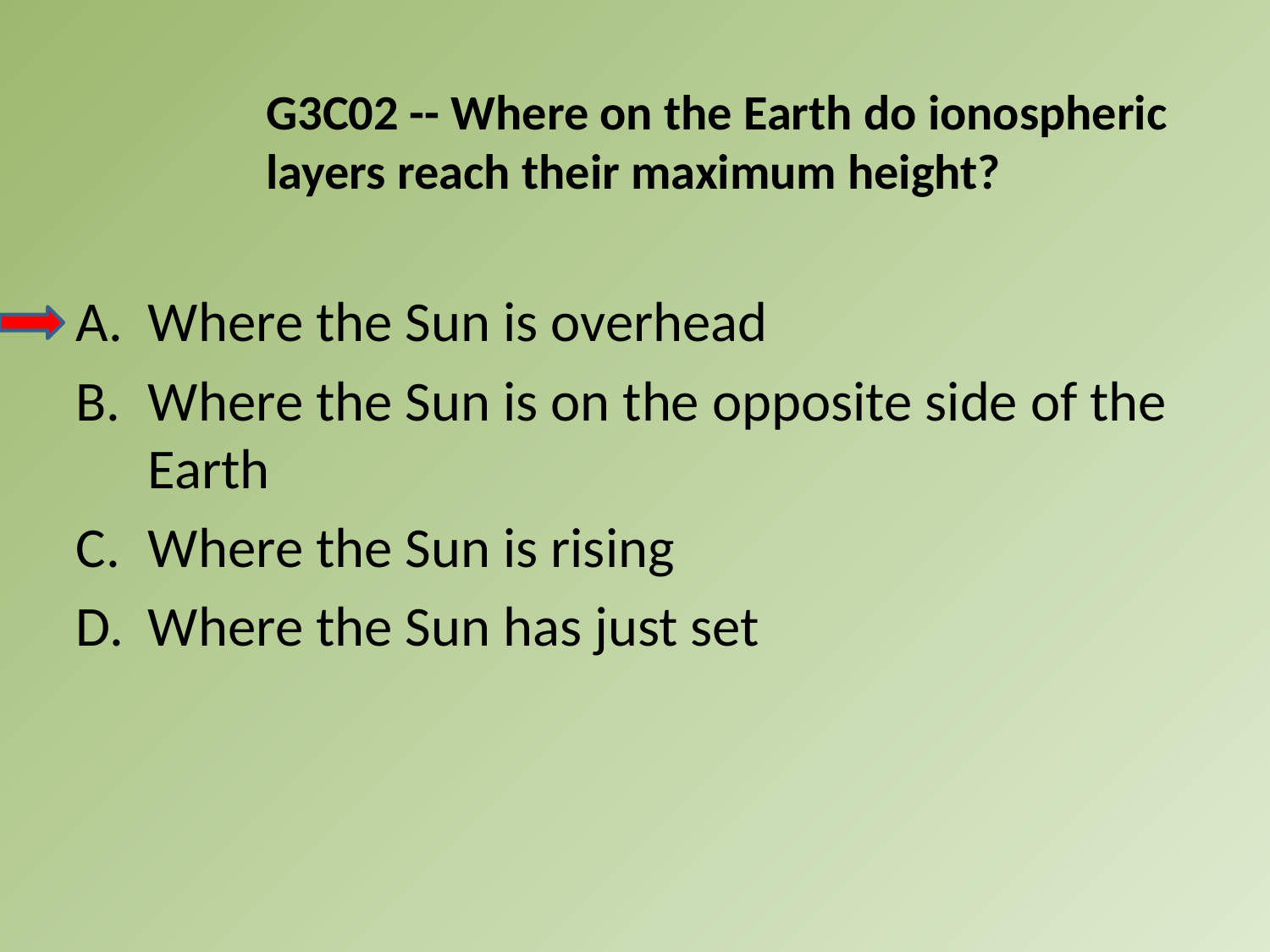

G3C02 -- Where on the Earth do ionospheric layers reach their maximum height?
A.	Where the Sun is overhead
B.	Where the Sun is on the opposite side of the Earth
C.	Where the Sun is rising
D.	Where the Sun has just set